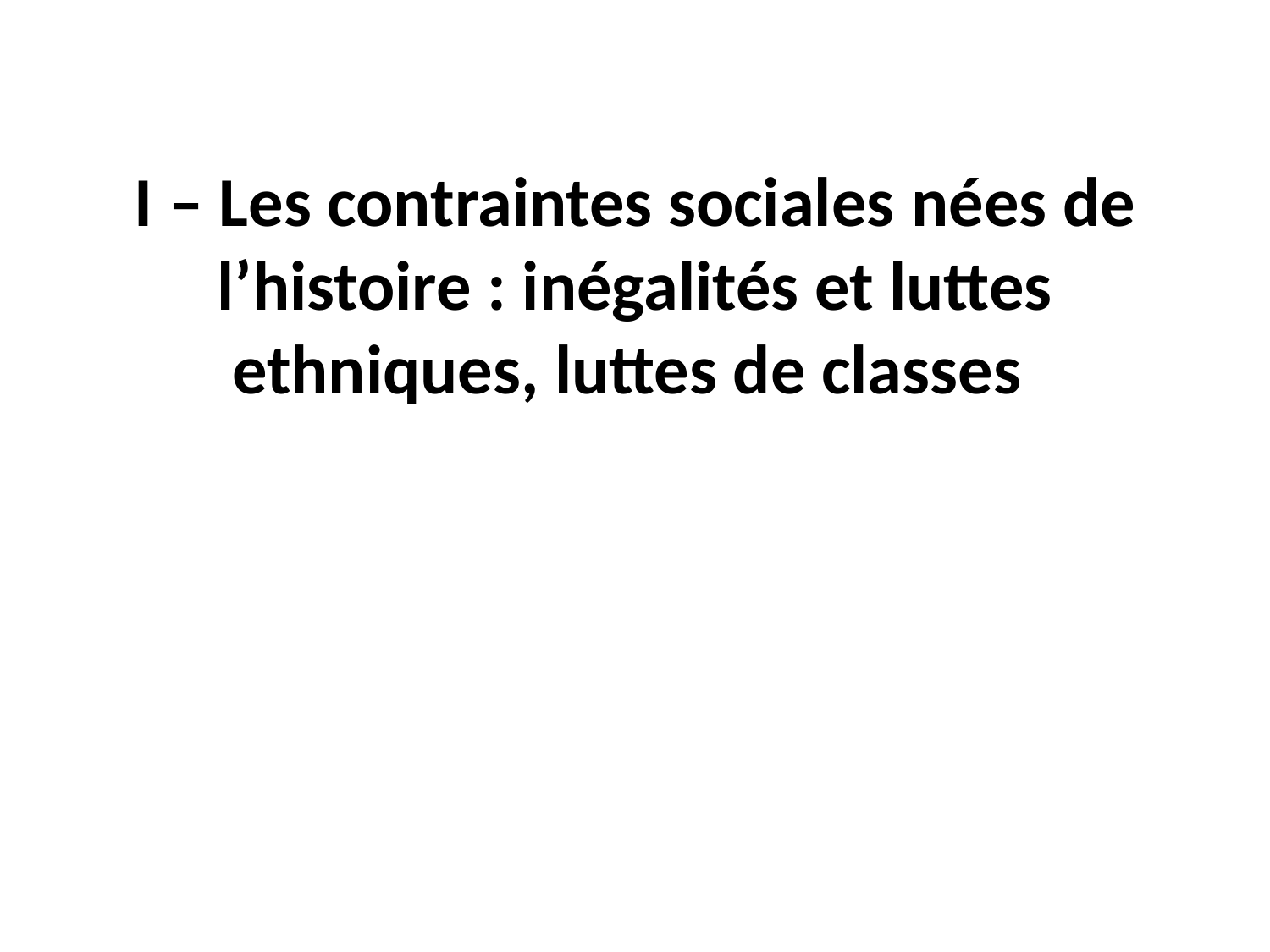

# I – Les contraintes sociales nées de l’histoire : inégalités et luttes ethniques, luttes de classes